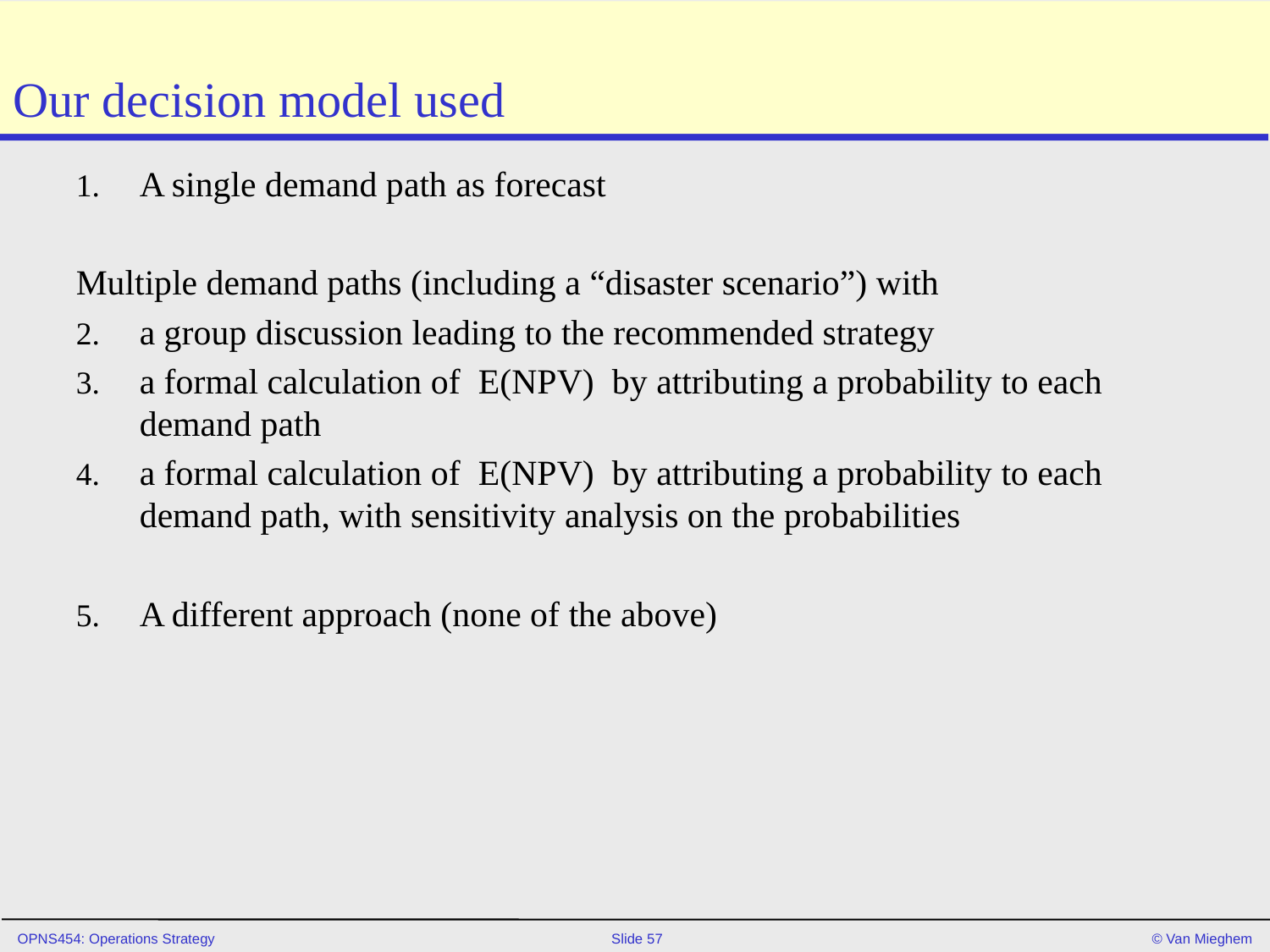

# Our decision model used
A single demand path as forecast

Multiple demand paths (including a “disaster scenario”) with
a group discussion leading to the recommended strategy
a formal calculation of  E(NPV)  by attributing a probability to each demand path
a formal calculation of  E(NPV)  by attributing a probability to each demand path, with sensitivity analysis on the probabilities

A different approach (none of the above)